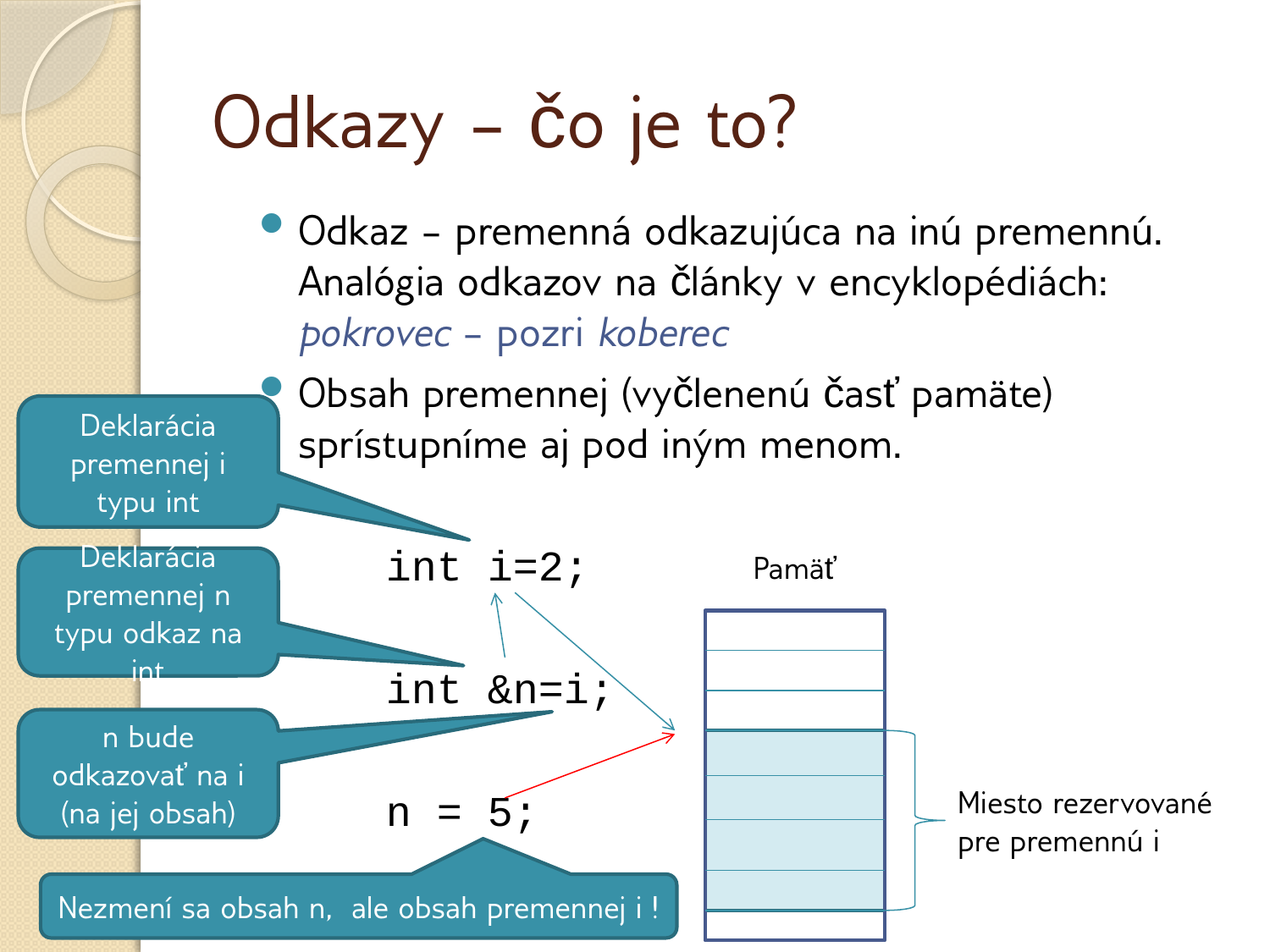

# Odkazy – čo je to?
Odkaz – premenná odkazujúca na inú premennú.  Analógia odkazov na články v encyklopédiách:
pokrovec – pozri koberec
Obsah premennej (vyčlenenú časť pamäte) sprístupníme aj pod iným menom.

	int i=2;

	int &n=i;

	n = 5;
Deklarácia premennej i
typu int
Pamäť

Deklarácia premennej n typu odkaz na int
n bude odkazovať na i (na jej obsah)
Miesto rezervované
pre premennú i
Nezmení sa obsah n,  ale obsah premennej i !